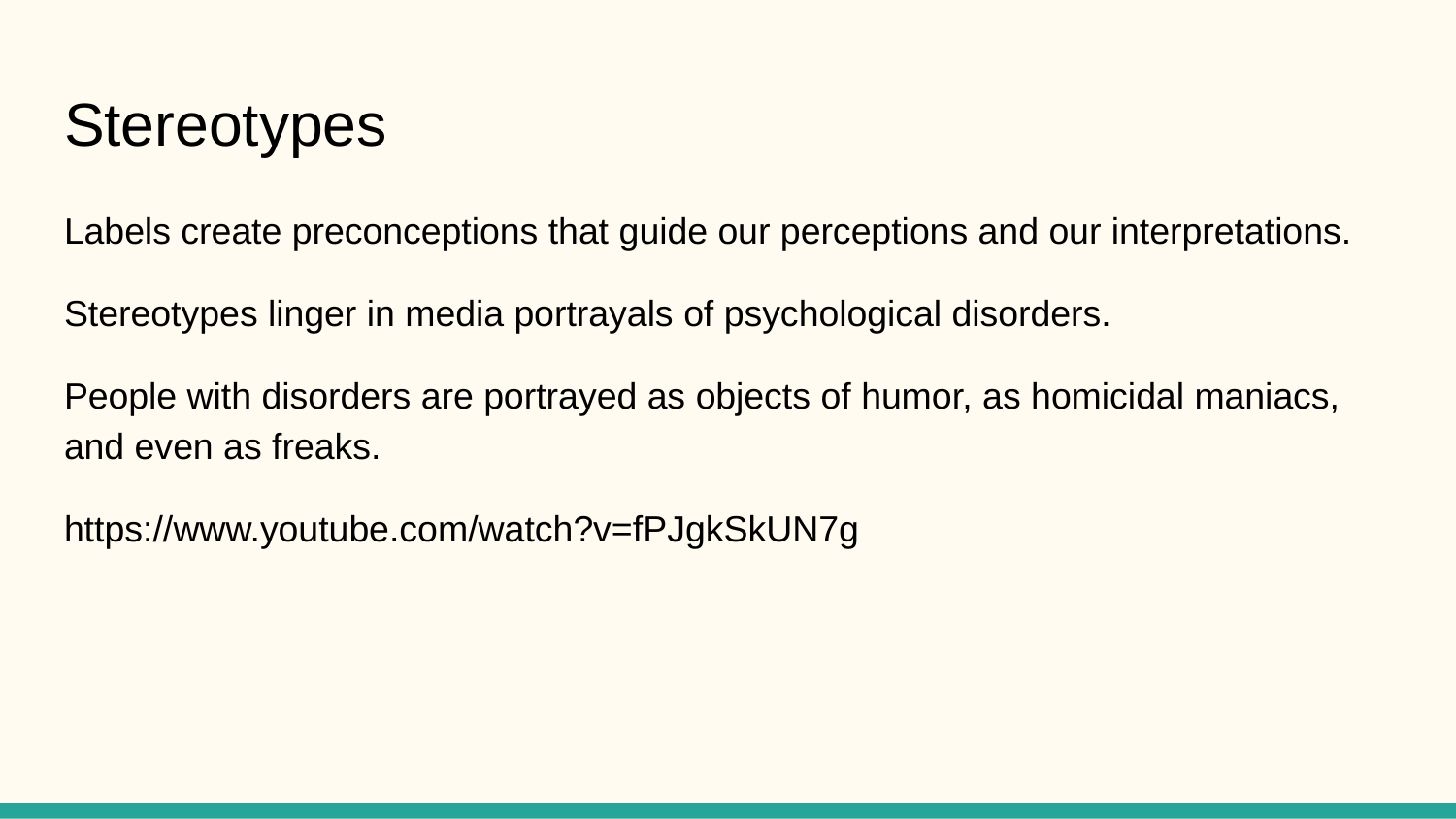

# Stereotypes
Labels create preconceptions that guide our perceptions and our interpretations.
Stereotypes linger in media portrayals of psychological disorders.
People with disorders are portrayed as objects of humor, as homicidal maniacs, and even as freaks.
https://www.youtube.com/watch?v=fPJgkSkUN7g